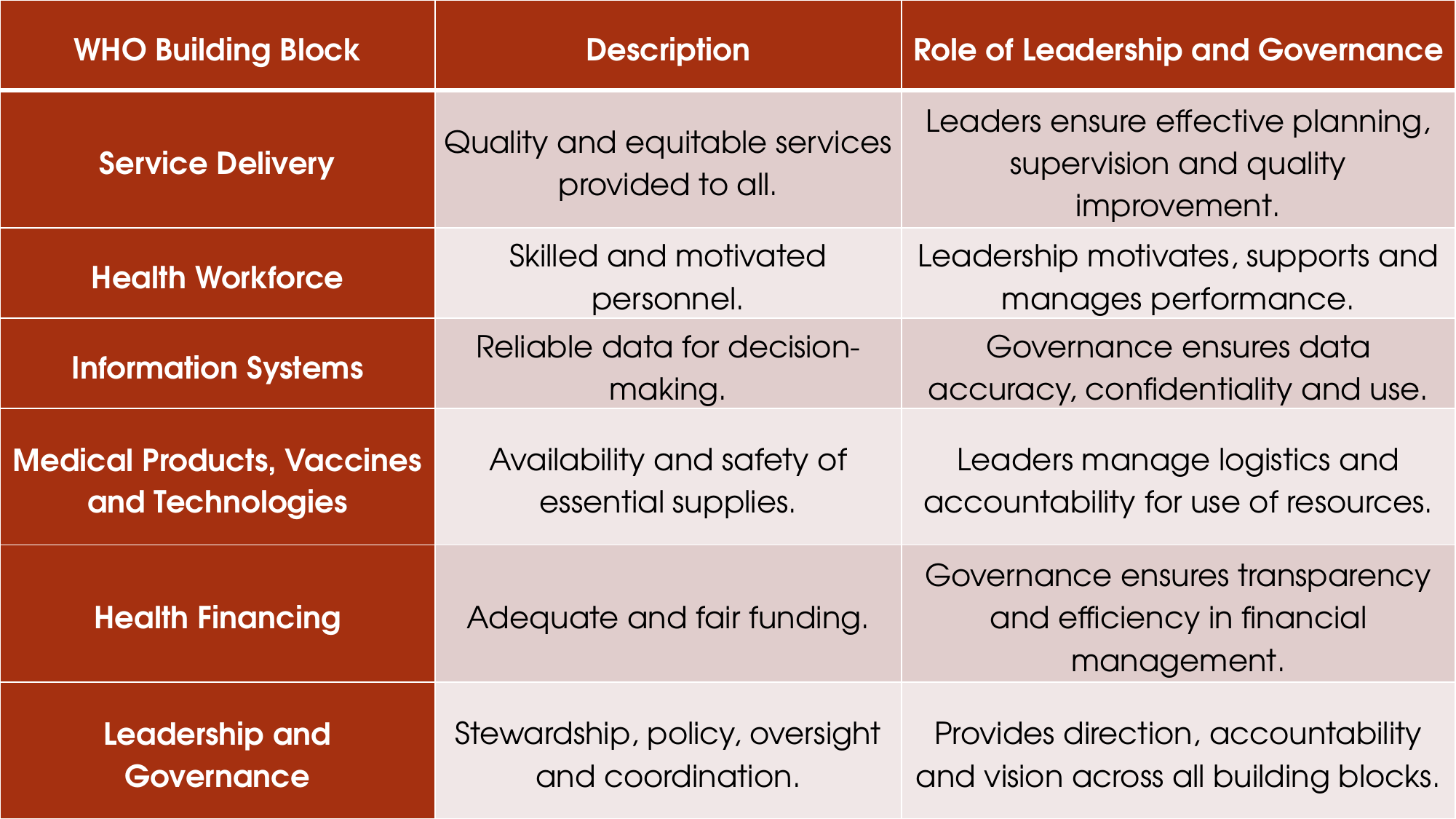

| WHO Building Block | Description | Role of Leadership and Governance |
| --- | --- | --- |
| Service Delivery | Quality and equitable services provided to all. | Leaders ensure effective planning, supervision and quality improvement. |
| Health Workforce | Skilled and motivated personnel. | Leadership motivates, supports and manages performance. |
| Information Systems | Reliable data for decision-making. | Governance ensures data accuracy, confidentiality and use. |
| Medical Products, Vaccines and Technologies | Availability and safety of essential supplies. | Leaders manage logistics and accountability for use of resources. |
| Health Financing | Adequate and fair funding. | Governance ensures transparency and efficiency in financial management. |
| Leadership and Governance | Stewardship, policy, oversight and coordination. | Provides direction, accountability and vision across all building blocks. |
#